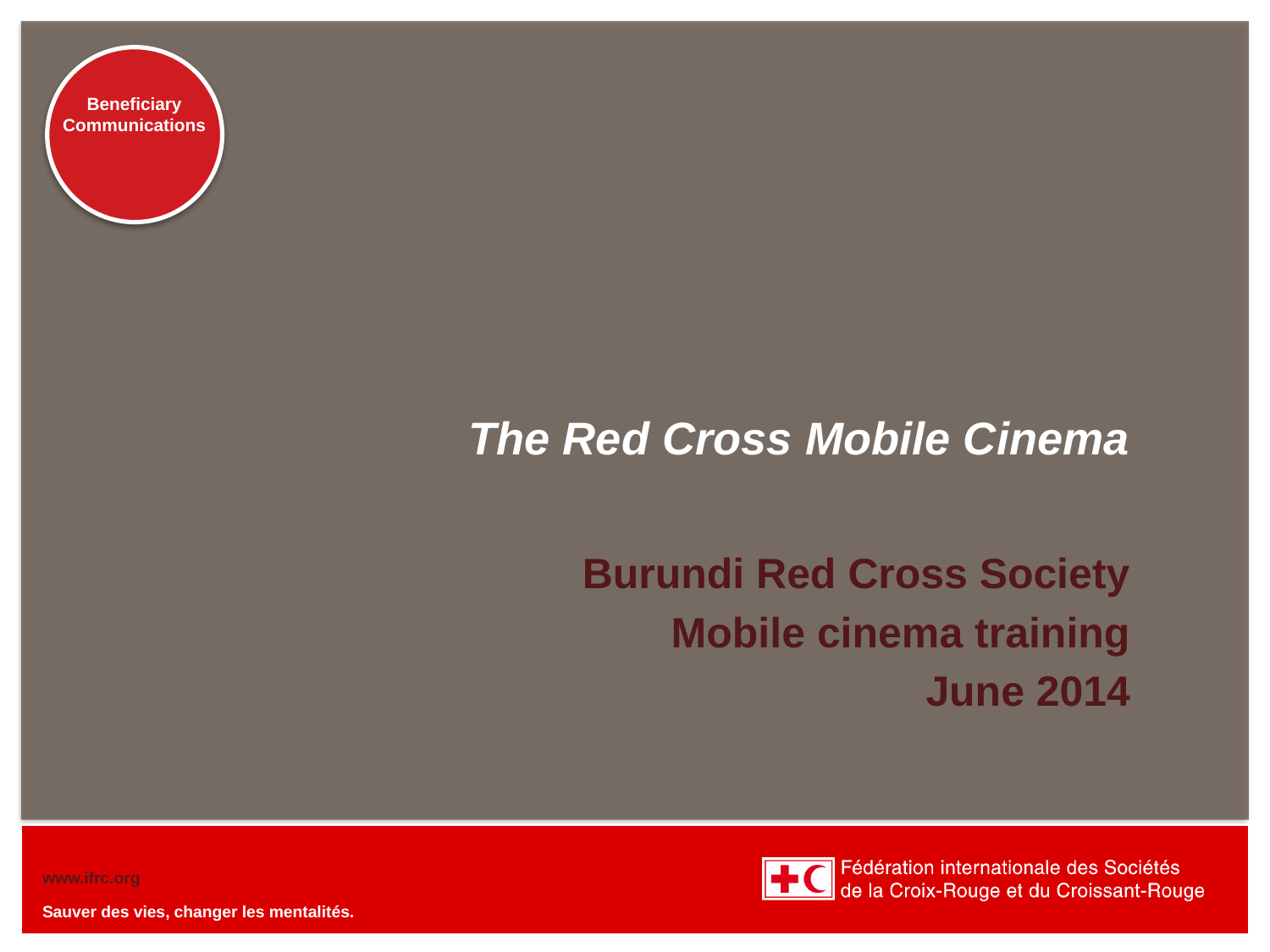

# The Red Cross Mobile Cinema
Burundi Red Cross Society
Mobile cinema training
June 2014